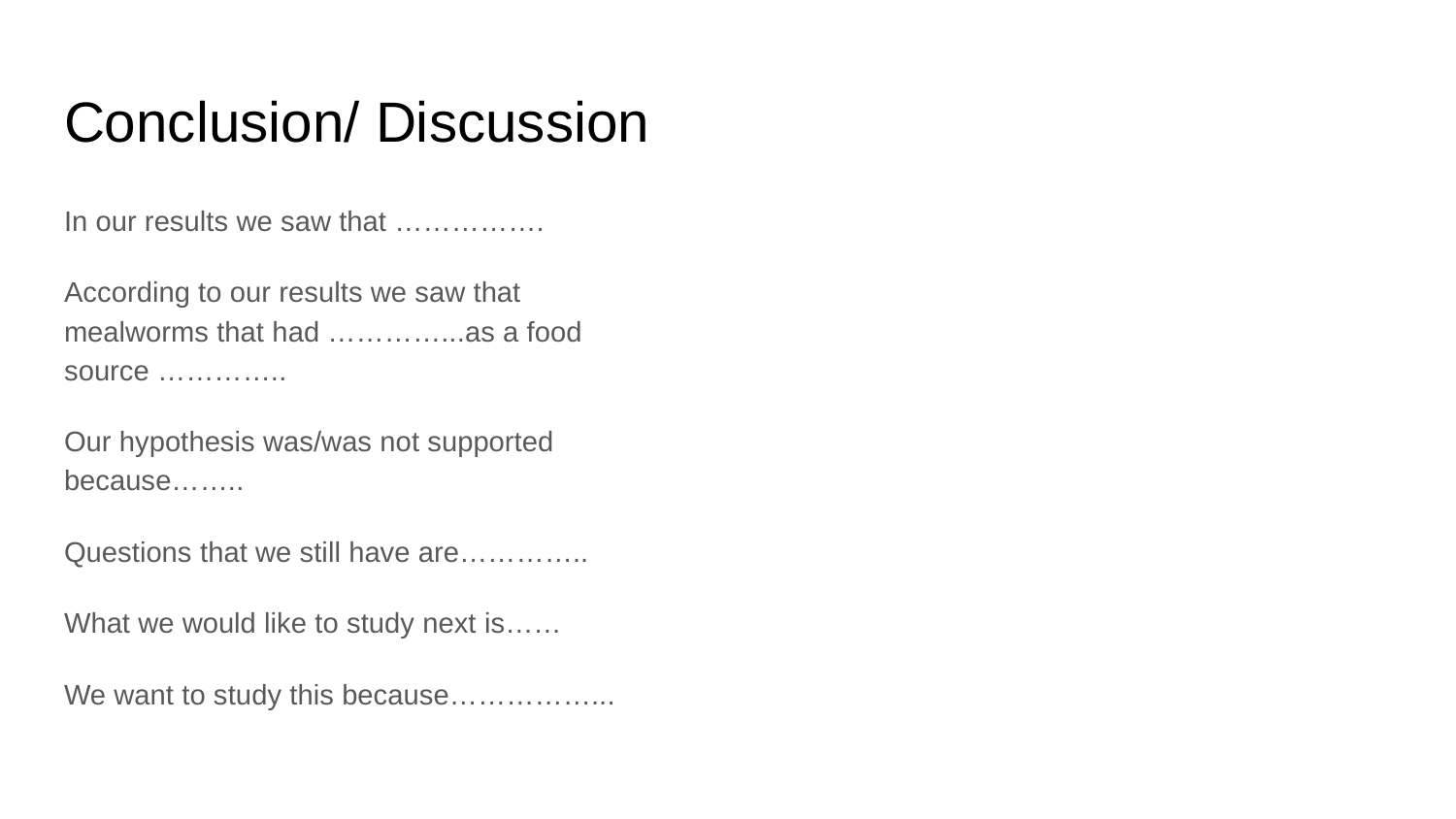

# Conclusion/ Discussion
In our results we saw that …………….
According to our results we saw that mealworms that had …………...as a food source …………..
Our hypothesis was/was not supported because……..
Questions that we still have are…………..
What we would like to study next is……
We want to study this because……………...